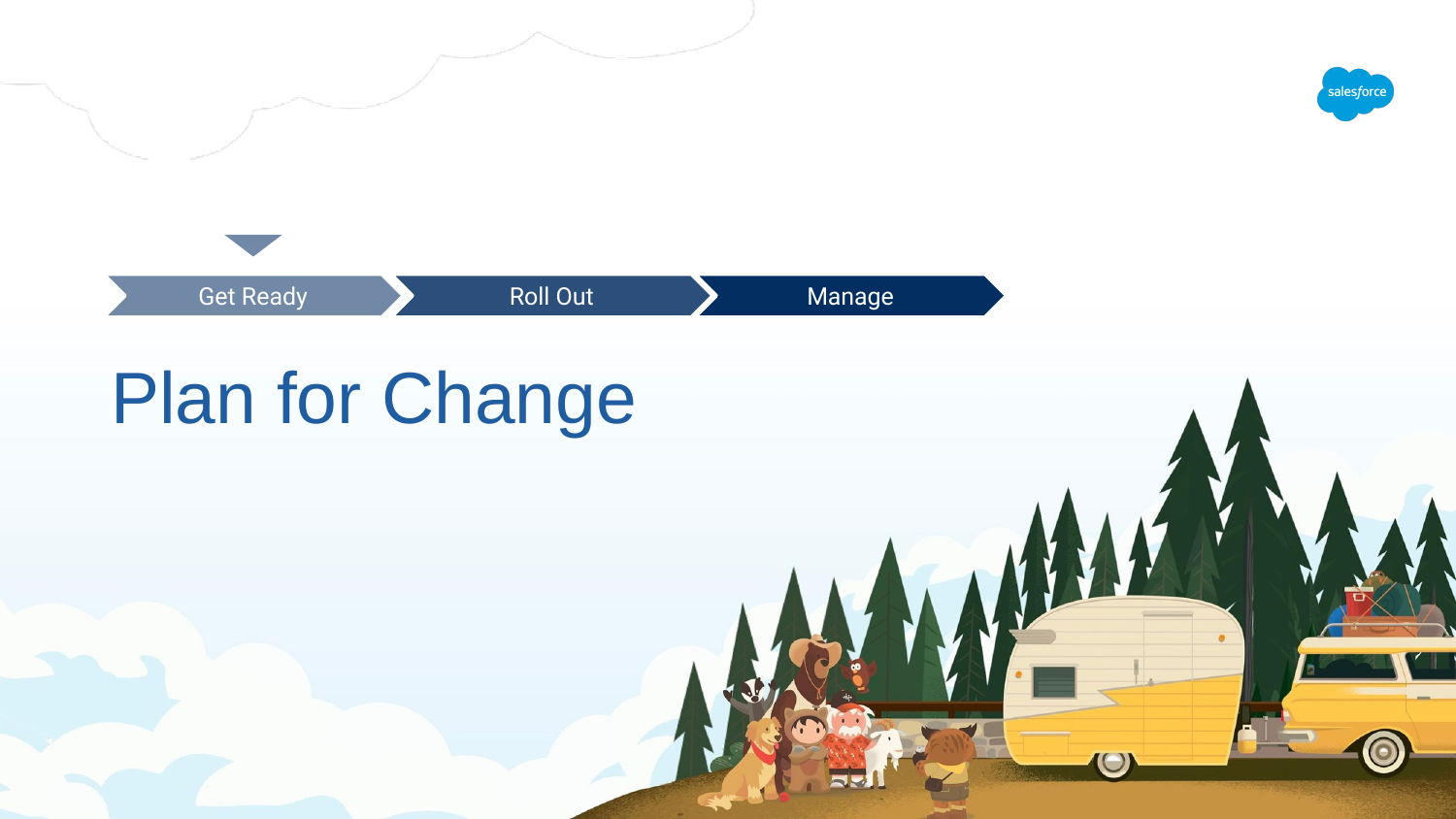

Get Ready
Roll Out
Manage
# Plan for Change